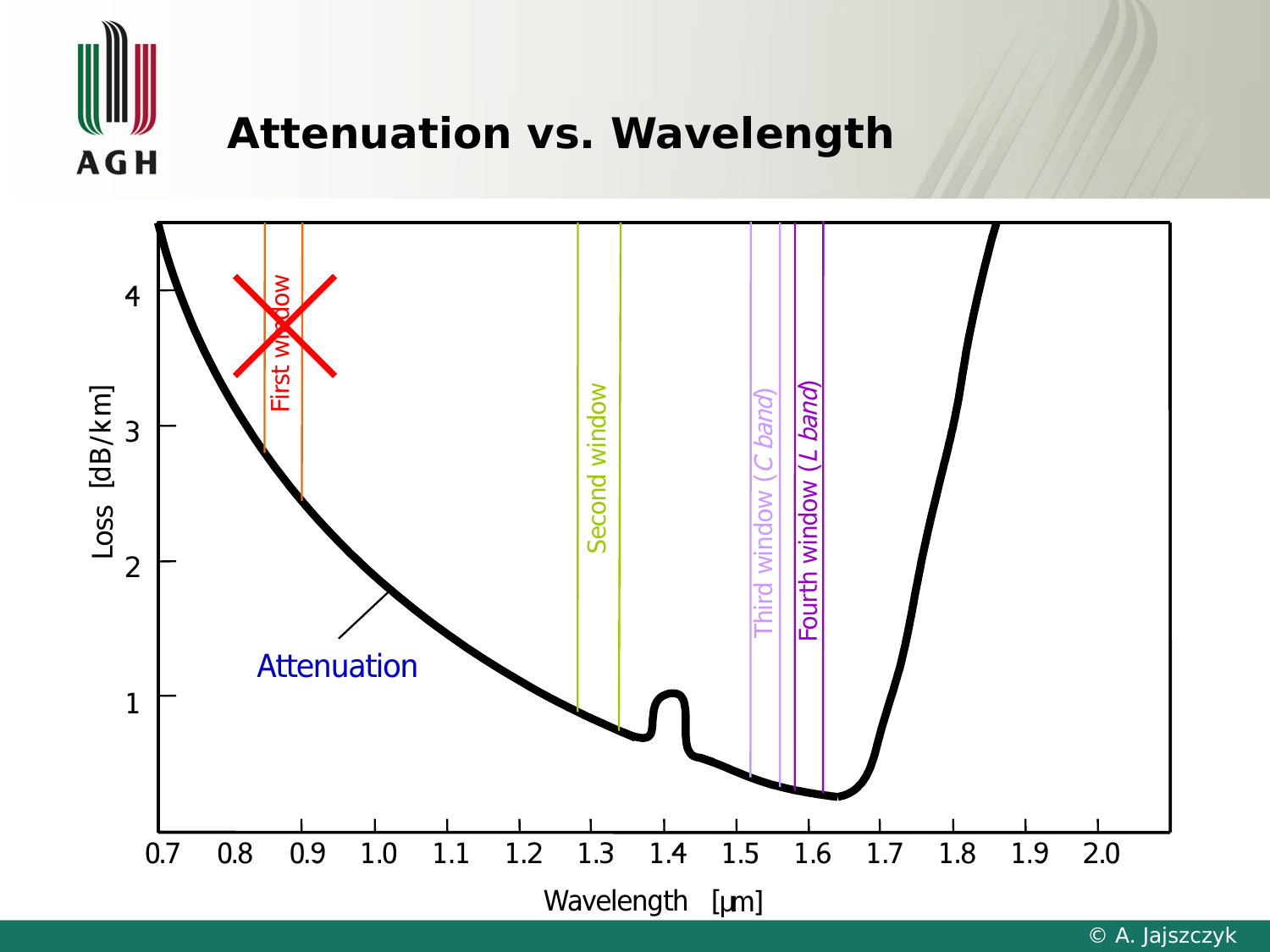

# Attenuation vs. Wavelength

Fourth window (L band)

Third window (C band)

4

]
m
k
3
/

B
d
[

  Loss
2

1

0
.
7
0
.
8
0
.
9
1
.
0
1
.
1
1
.
2
1
.
3
1
.
4
1
.
5
1
.
6
1
.
7
1
.
8
1
.
9
2
.
0
Wavelength
 [
 µ
m
]

Attenuation

First window

Second window